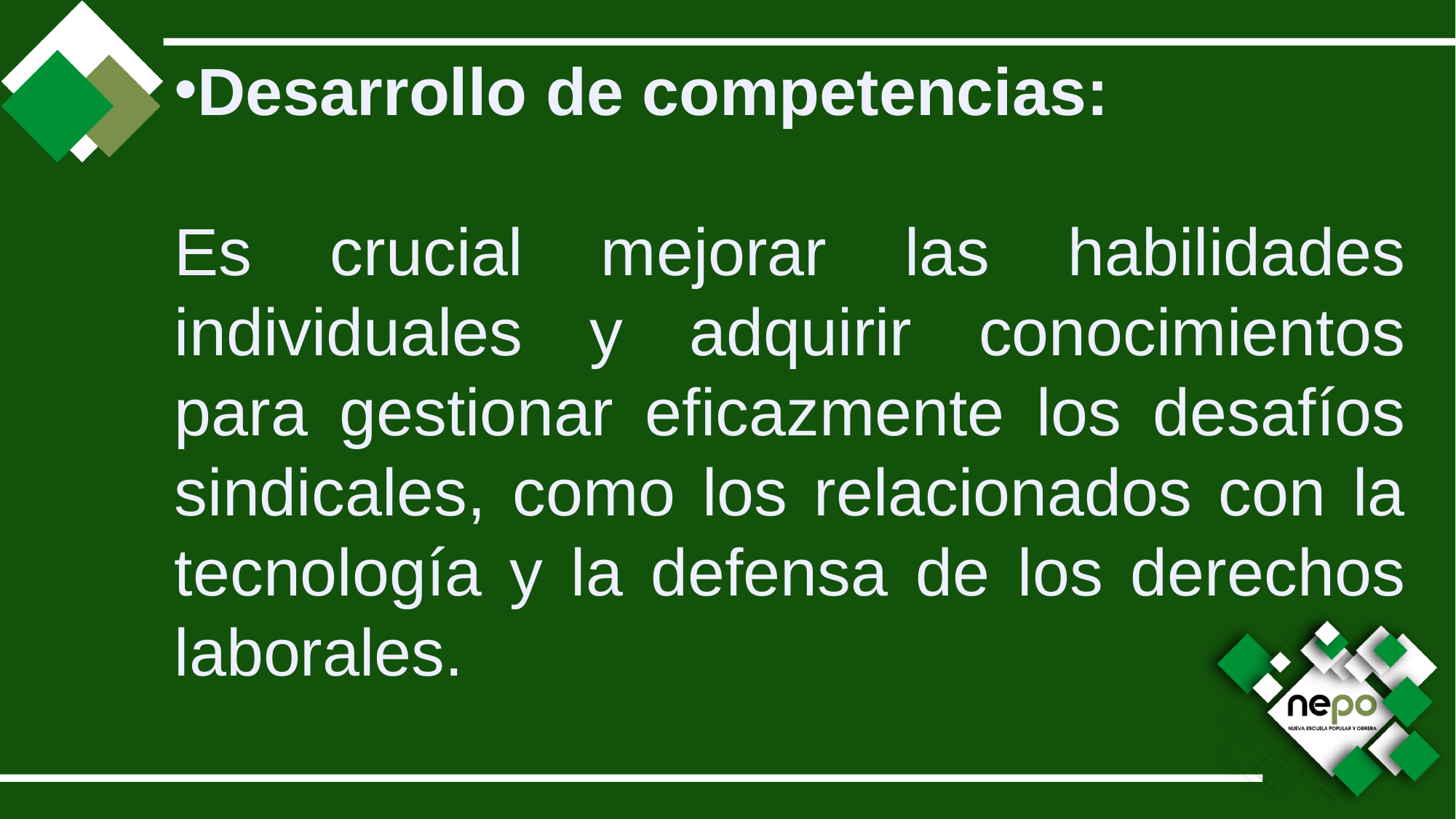

Desarrollo de competencias:

Es crucial mejorar las habilidades individuales y adquirir conocimientos para gestionar eficazmente los desafíos sindicales, como los relacionados con la tecnología y la defensa de los derechos laborales.